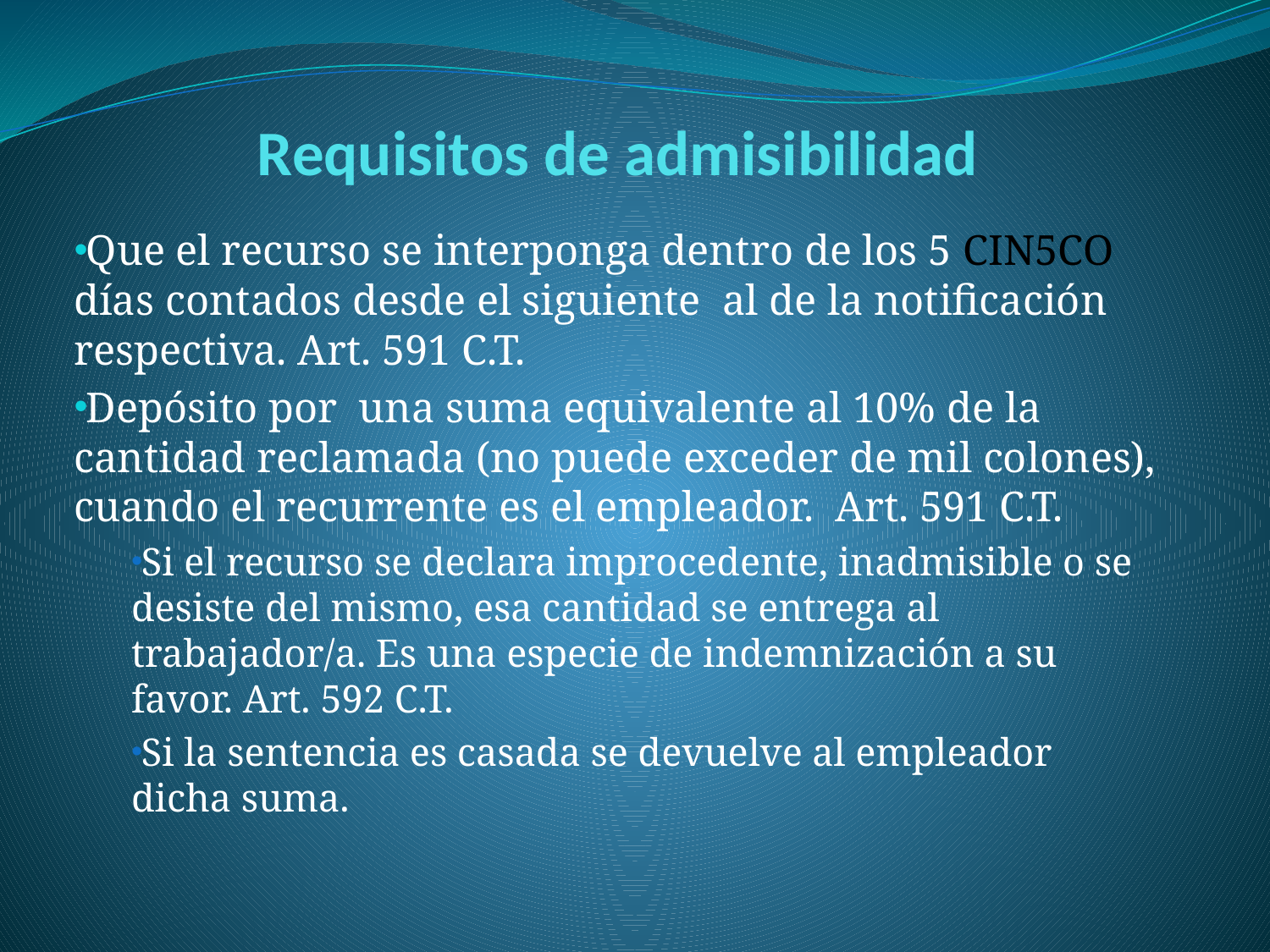

# Requisitos de admisibilidad
Que el recurso se interponga dentro de los 5 CIN5CO días contados desde el siguiente  al de la notificación  respectiva. Art. 591 C.T.
Depósito por  una suma equivalente al 10% de la cantidad reclamada (no puede exceder de mil colones), cuando el recurrente es el empleador.  Art. 591 C.T.
Si el recurso se declara improcedente, inadmisible o se desiste del mismo, esa cantidad se entrega al trabajador/a. Es una especie de indemnización a su favor. Art. 592 C.T.
Si la sentencia es casada se devuelve al empleador dicha suma.